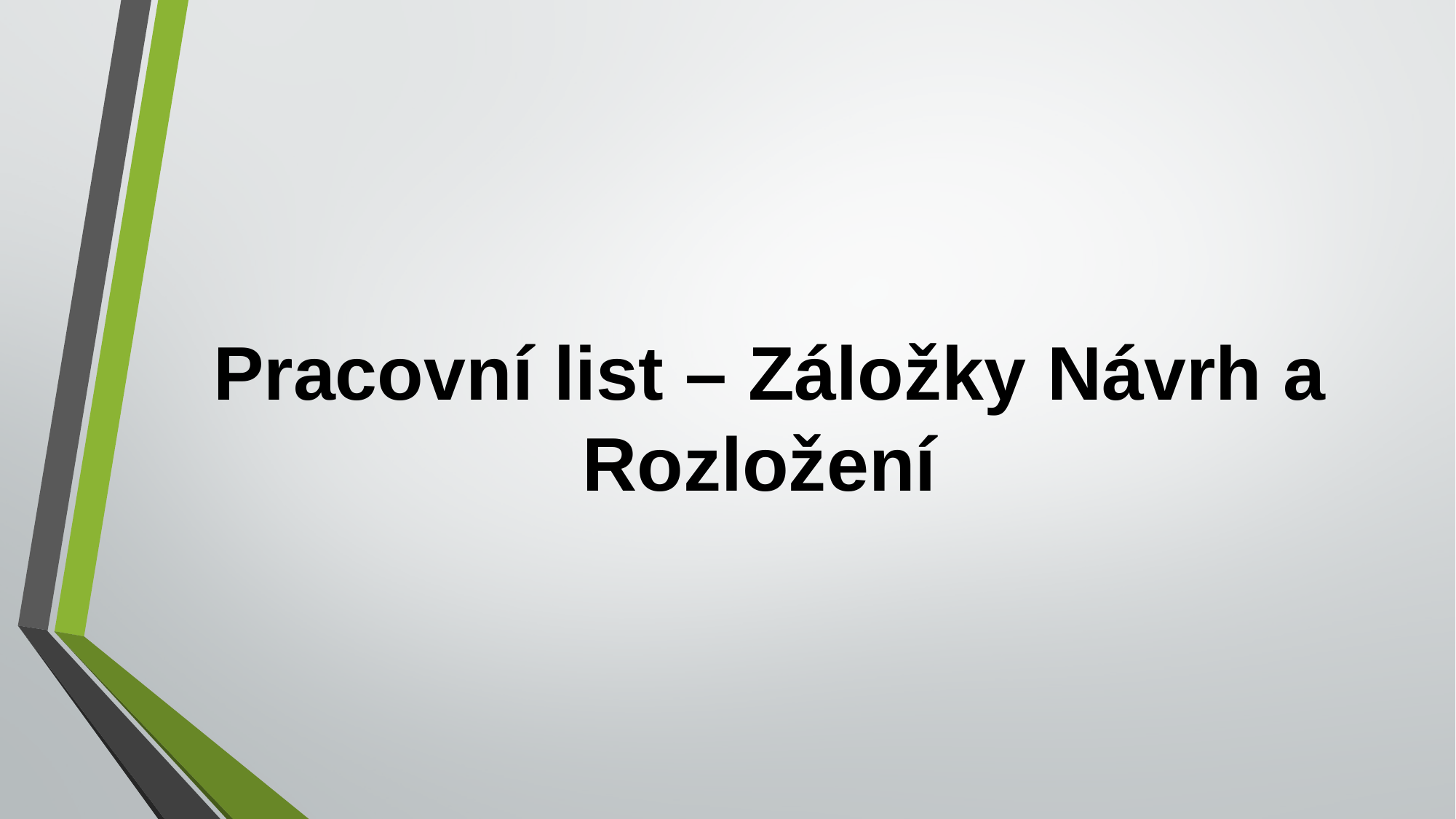

# Pracovní list – Záložky Návrh a Rozložení